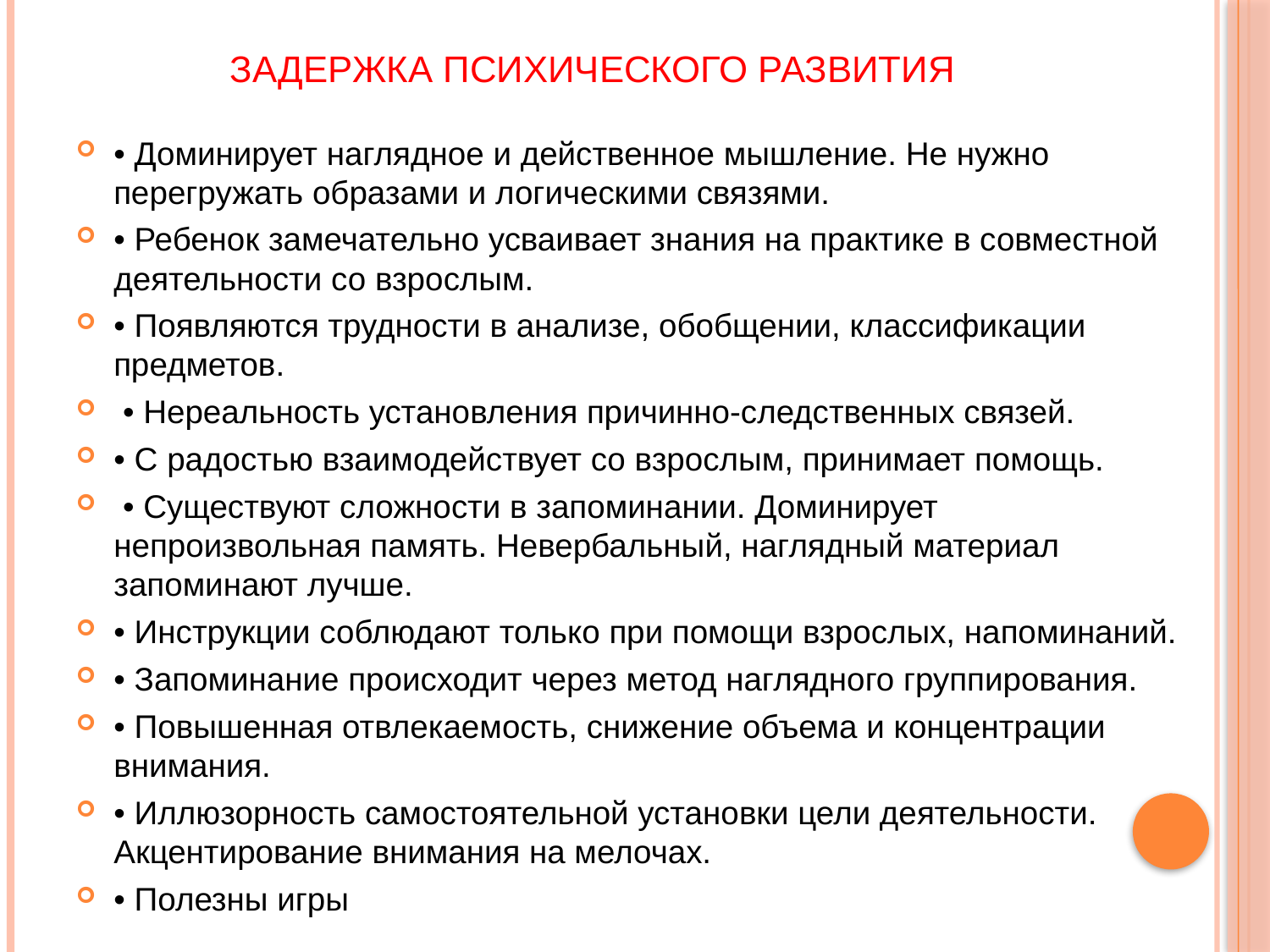

# Задержка психического развития
• Доминирует наглядное и действенное мышление. Не нужно перегружать образами и логическими связями.
• Ребенок замечательно усваивает знания на практике в совместной деятельности со взрослым.
• Появляются трудности в анализе, обобщении, классификации предметов.
 • Нереальность установления причинно-следственных связей.
• С радостью взаимодействует со взрослым, принимает помощь.
 • Существуют сложности в запоминании. Доминирует непроизвольная память. Невербальный, наглядный материал запоминают лучше.
• Инструкции соблюдают только при помощи взрослых, напоминаний.
• Запоминание происходит через метод наглядного группирования.
• Повышенная отвлекаемость, снижение объема и концентрации внимания.
• Иллюзорность самостоятельной установки цели деятельности. Акцентирование внимания на мелочах.
• Полезны игры